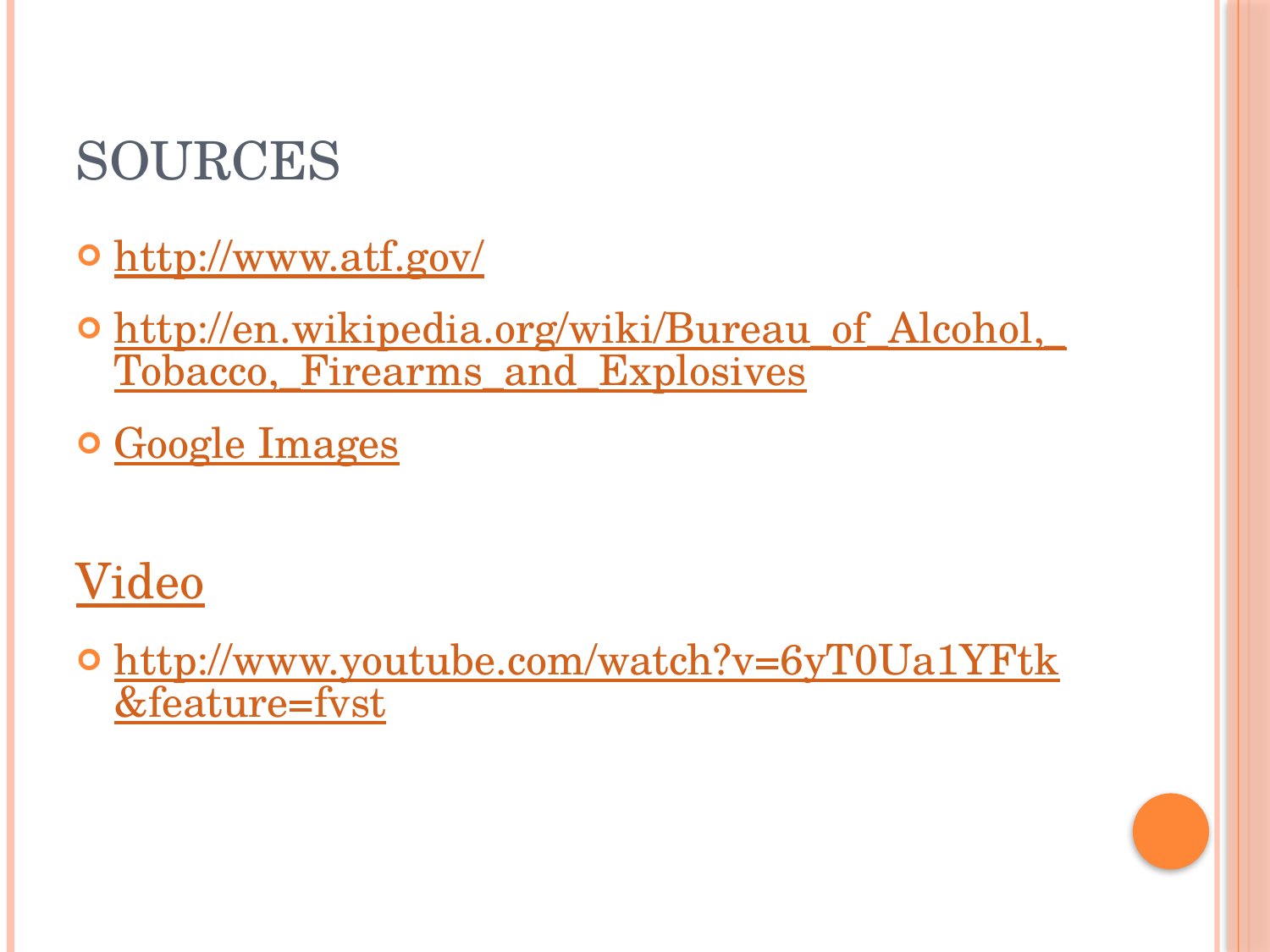

# Sources
http://www.atf.gov/
http://en.wikipedia.org/wiki/Bureau_of_Alcohol,_Tobacco,_Firearms_and_Explosives
Google Images

Video
http://www.youtube.com/watch?v=6yT0Ua1YFtk&feature=fvst